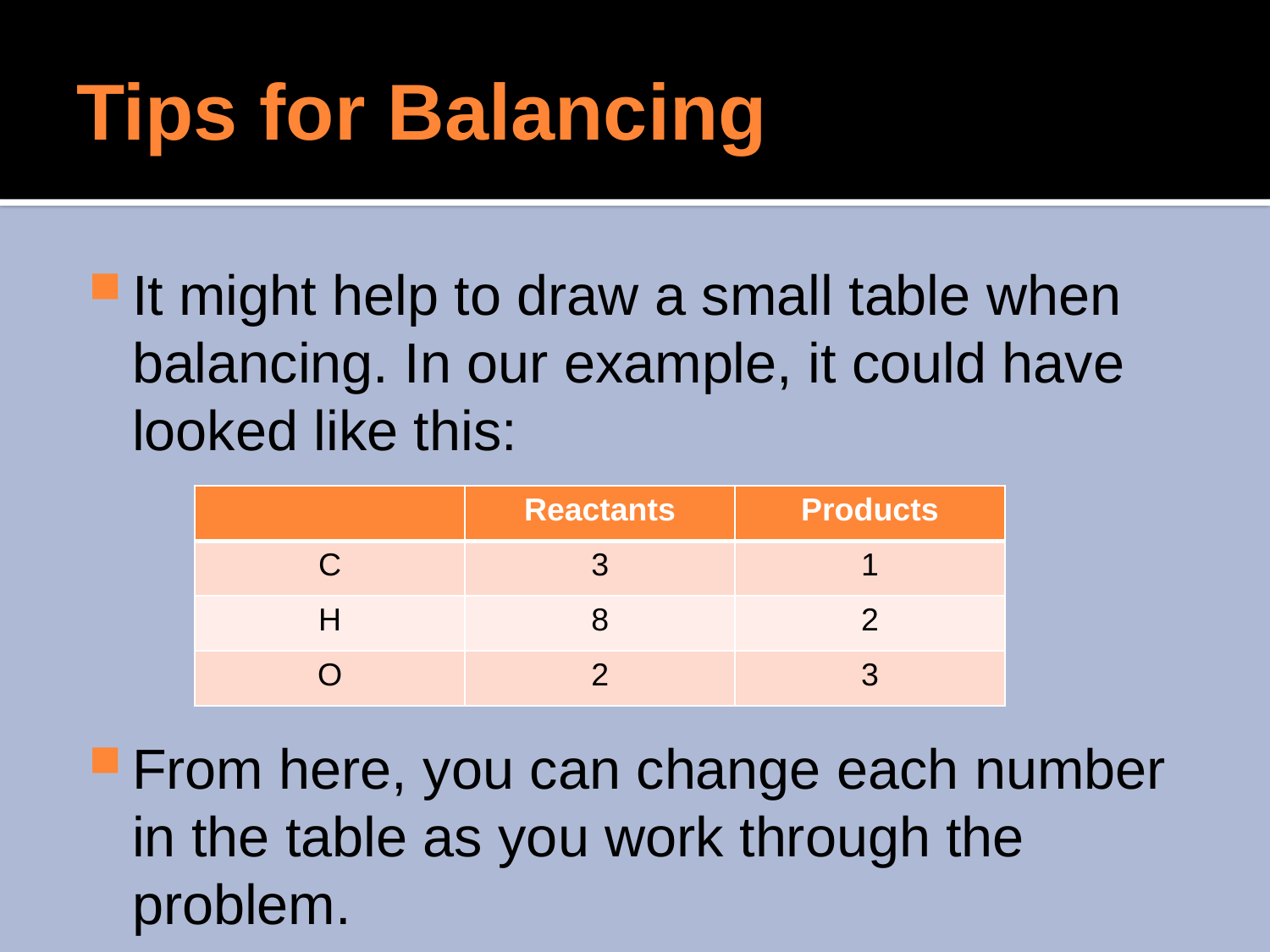

# Tips for Balancing
It might help to draw a small table when balancing. In our example, it could have looked like this:

From here, you can change each number in the table as you work through the problem.

|  | Reactants | Products |
| --- | --- | --- |
| C | 3 | 1 |
| H | 8 | 2 |
| O | 2 | 3 |